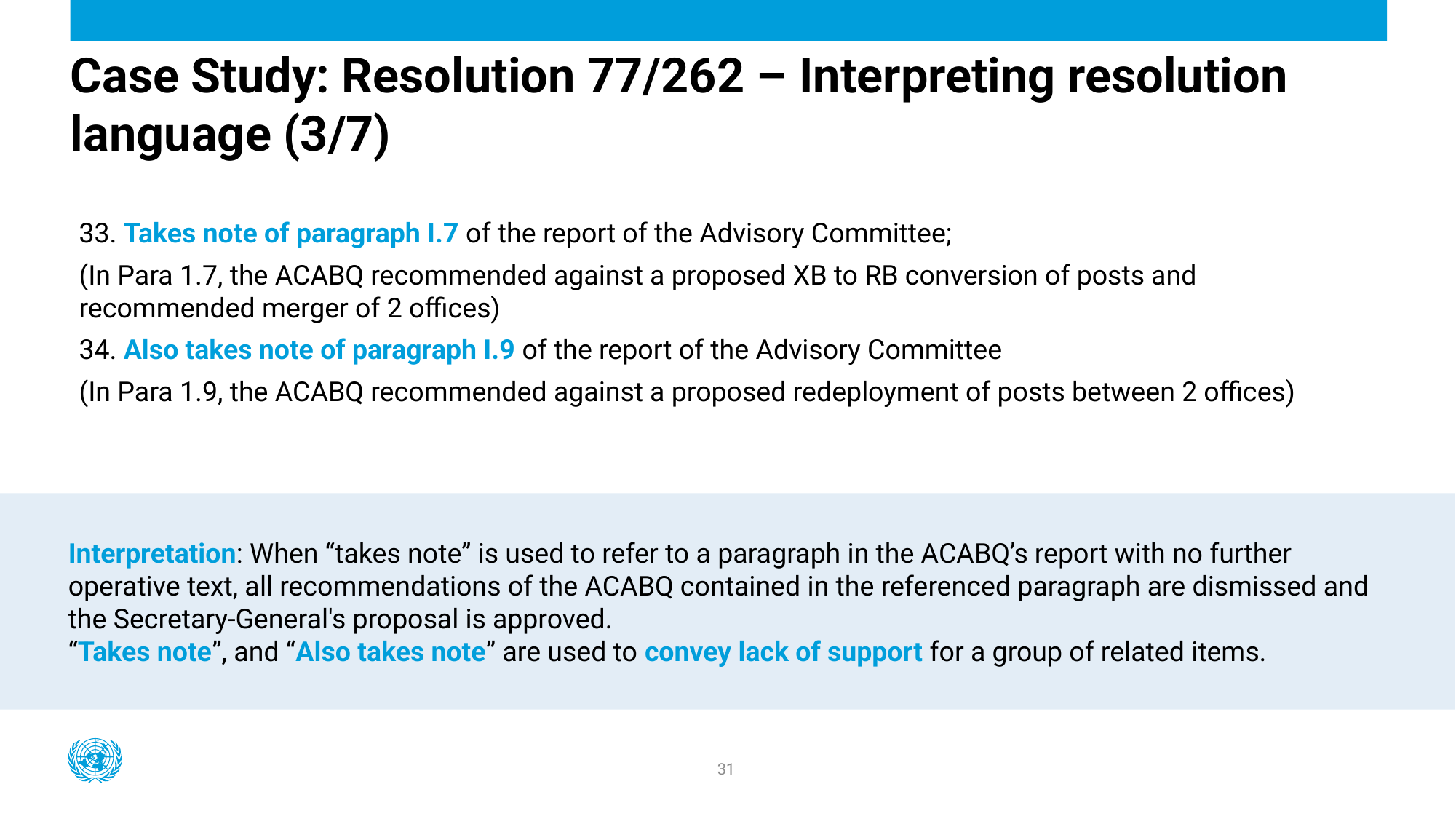

# Case Study: Resolution 77/262 – Interpreting resolution language (3/7)
33. Takes note of paragraph I.7 of the report of the Advisory Committee;
(In Para 1.7, the ACABQ recommended against a proposed XB to RB conversion of posts and recommended merger of 2 offices)
34. Also takes note of paragraph I.9 of the report of the Advisory Committee
(In Para 1.9, the ACABQ recommended against a proposed redeployment of posts between 2 offices)

Interpretation: When “takes note” is used to refer to a paragraph in the ACABQ’s report with no further operative text, all recommendations of the ACABQ contained in the referenced paragraph are dismissed and the Secretary-General's proposal is approved.
“Takes note”, and “Also takes note” are used to convey lack of support for a group of related items.
31